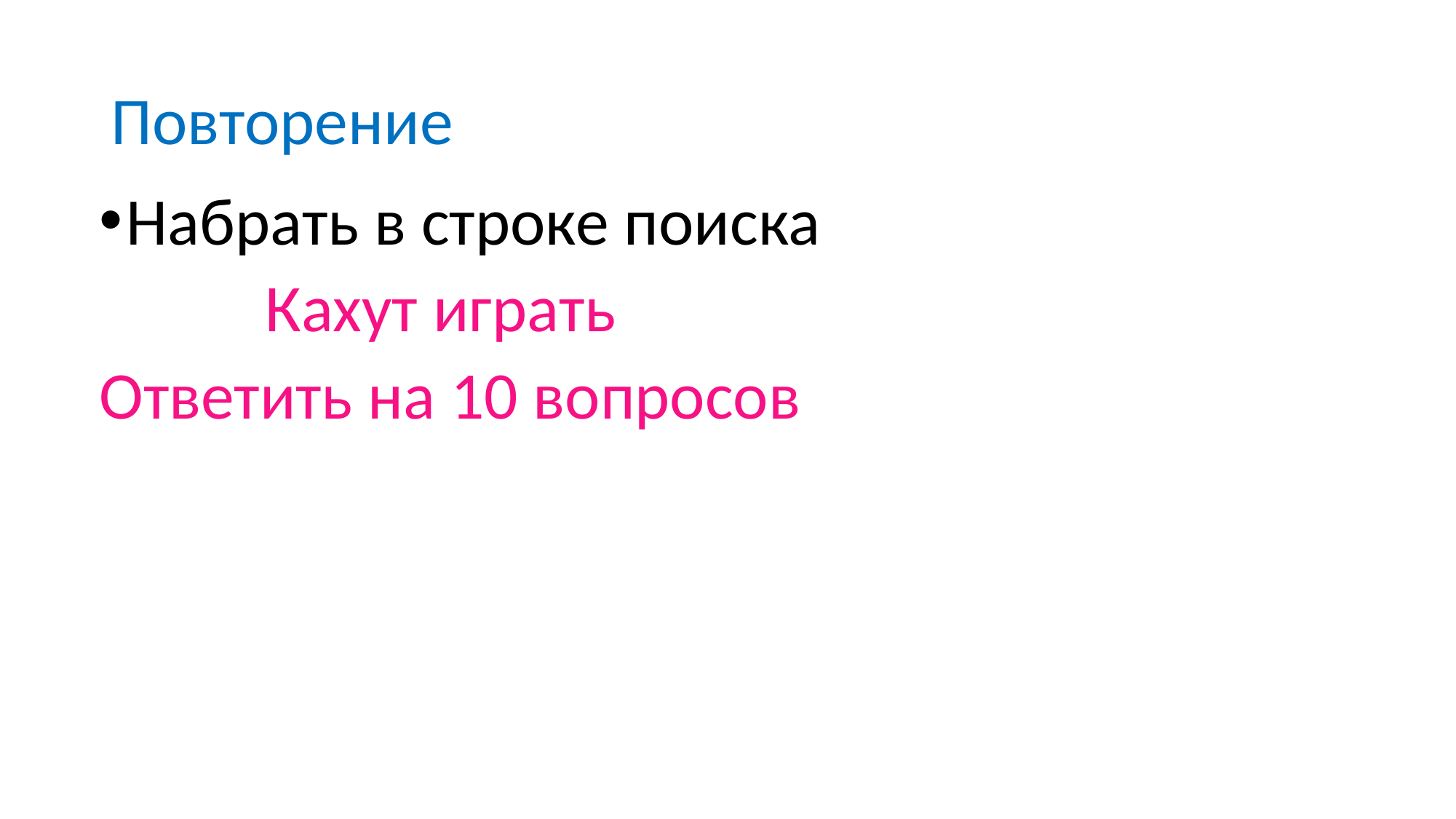

# Повторение
Набрать в строке поиска
           Кахут играть
Ответить на 10 вопросов